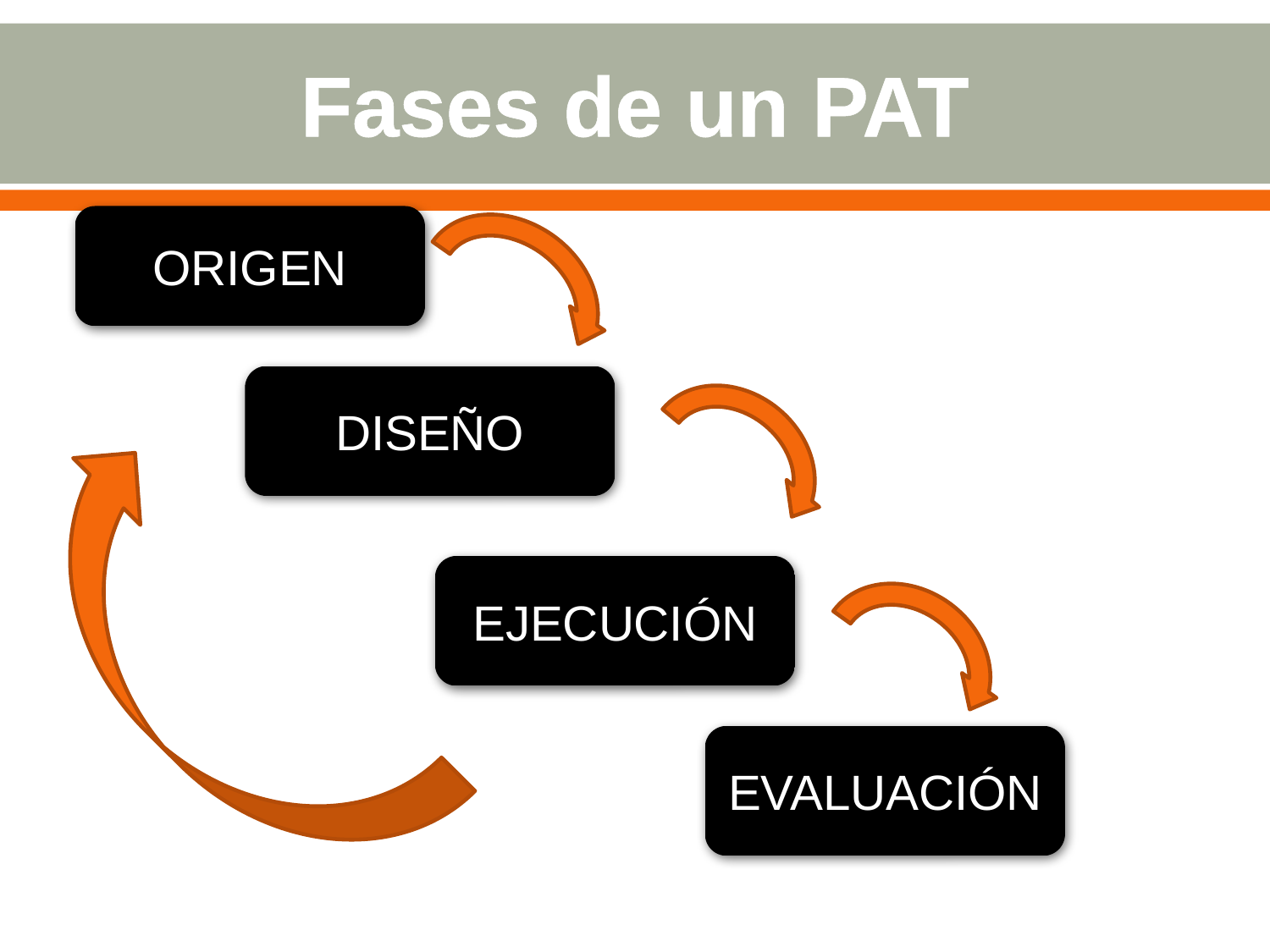

# Fases de un PAT
ORIGEN

DISEÑO

EJECUCIÓN

EVALUACIÓN